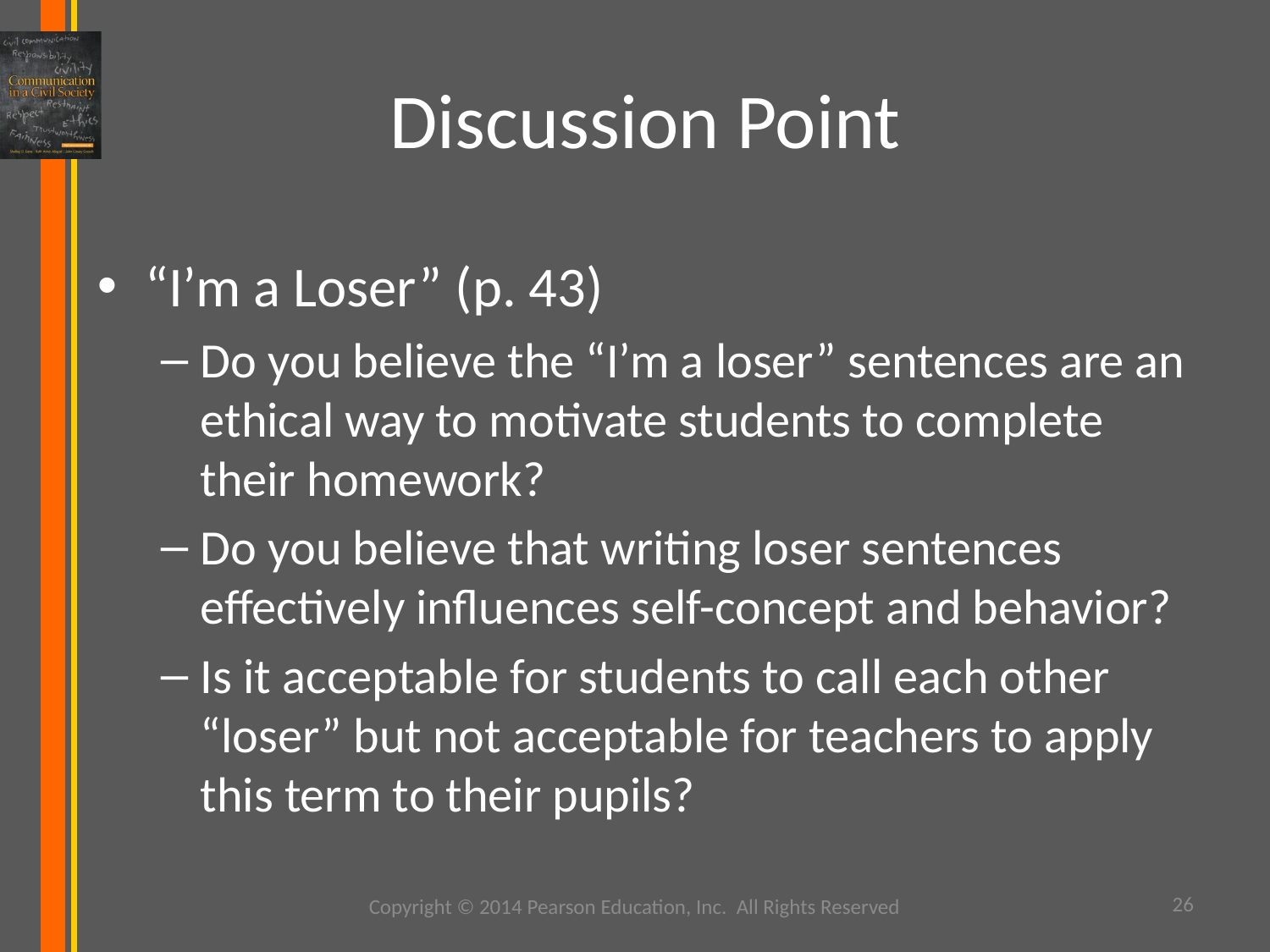

# Discussion Point
“I’m a Loser” (p. 43)
Do you believe the “I’m a loser” sentences are an ethical way to motivate students to complete their homework?
Do you believe that writing loser sentences effectively influences self-concept and behavior?
Is it acceptable for students to call each other “loser” but not acceptable for teachers to apply this term to their pupils?
Copyright © 2014 Pearson Education, Inc.  All Rights Reserved
26